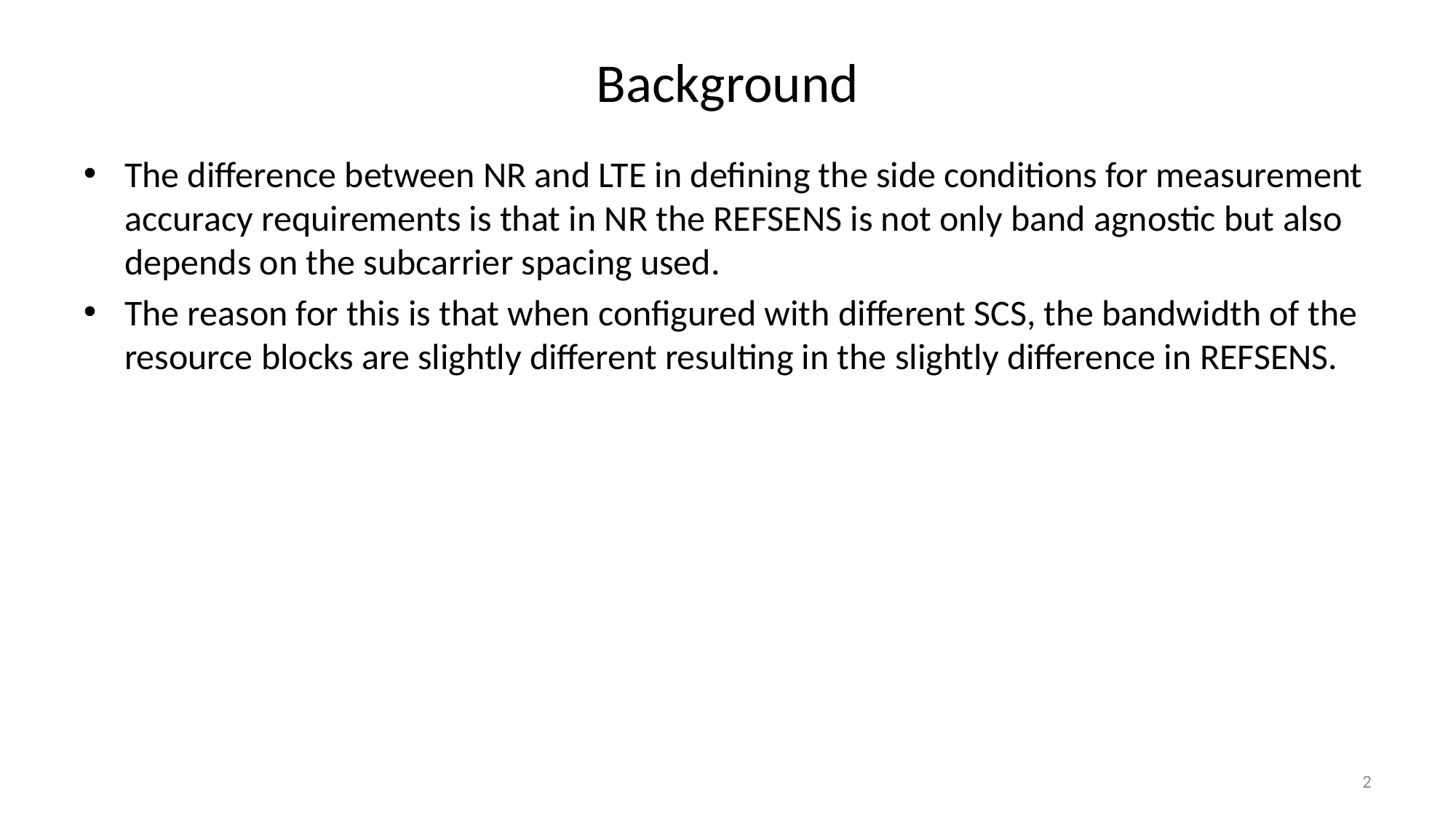

# Background
The difference between NR and LTE in defining the side conditions for measurement accuracy requirements is that in NR the REFSENS is not only band agnostic but also depends on the subcarrier spacing used.
The reason for this is that when configured with different SCS, the bandwidth of the resource blocks are slightly different resulting in the slightly difference in REFSENS.
2